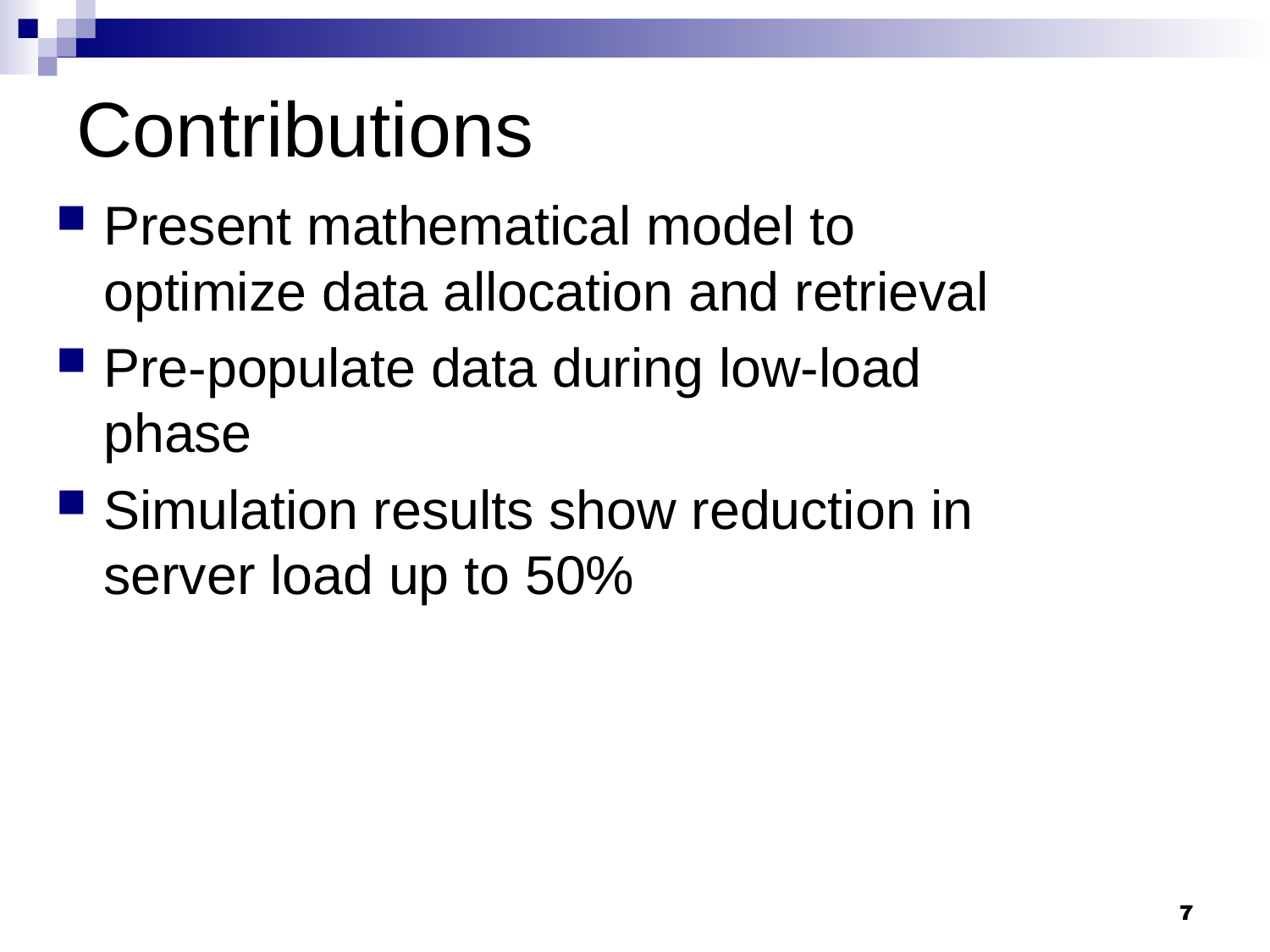

# Contributions
Present mathematical model to optimize data allocation and retrieval
Pre-populate data during low-load phase
Simulation results show reduction in server load up to 50%

7